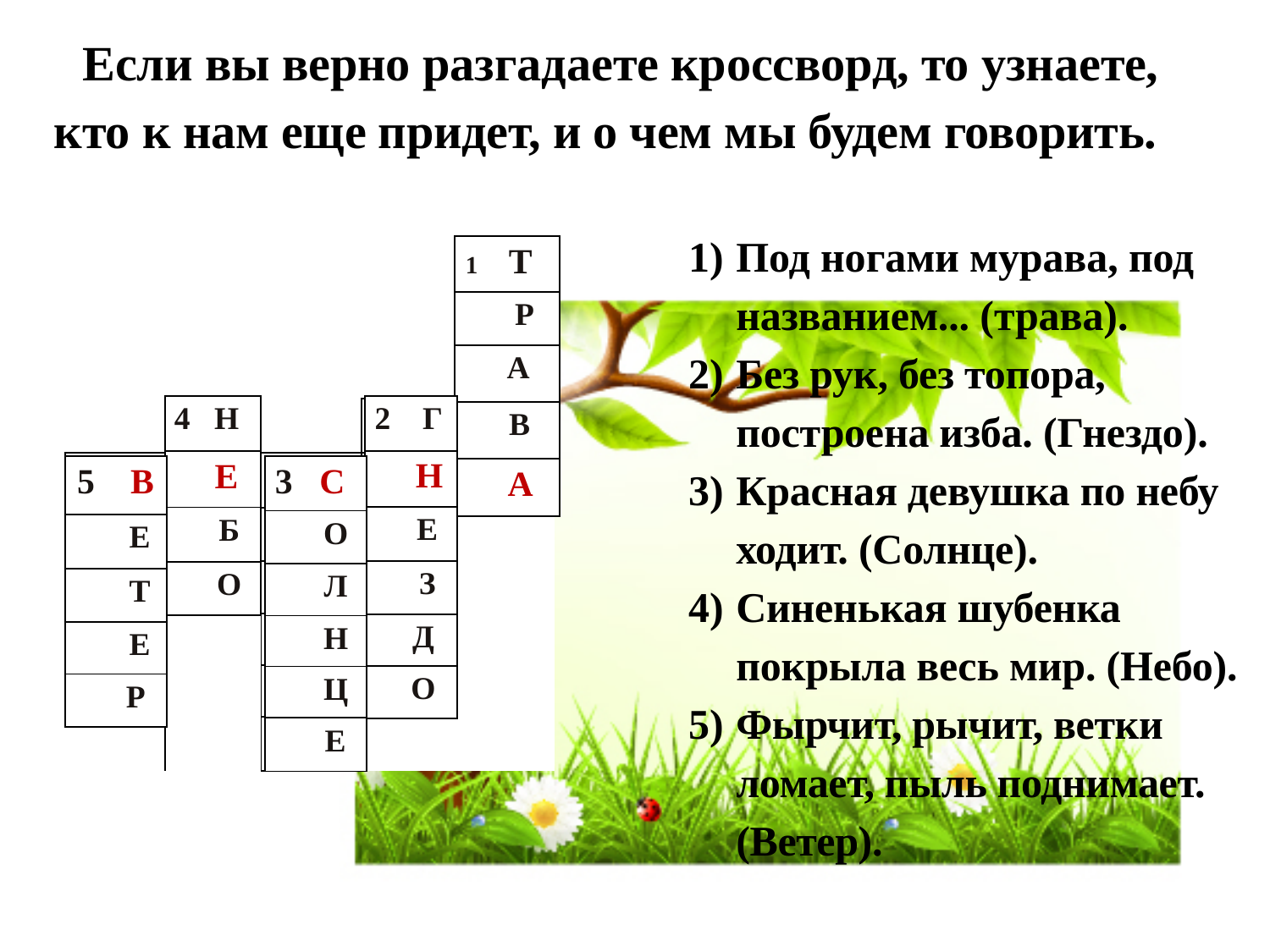

Если вы верно разгадаете кроссворд, то узнаете, кто к нам еще придет, и о чем мы будем говорить.
Под ногами мурава, под названием... (трава).
Без рук, без топора, построена изба. (Гнездо).
Красная девушка по небу ходит. (Солнце).
Синенькая шубенка покрыла весь мир. (Небо).
Фырчит, рычит, ветки ломает, пыль поднимает. (Ветер).
|  |  |  |  |  |
| --- | --- | --- | --- | --- |
|  |  |  |  |  |
|  |  |  |  |  |
|  |  |  |  |  |
|  |  |  |  |  |
|  |  |  |  |  |
|  |  |  |  |  |
|  |  |  |  |  |
|  |  |  |  |  |
|  |  |  |  |  |
| 1 Т |
| --- |
| Р |
| А |
| В |
| А |
| 4 Н |
| --- |
| Е |
| Б |
| О |
| 2 Г |
| --- |
| Н |
| Е |
| З |
| Д |
| О |
| 5 В |
| --- |
| Е |
| Т |
| Е |
| Р |
| 3 С |
| --- |
| О |
| Л |
| Н |
| Ц |
| Е |